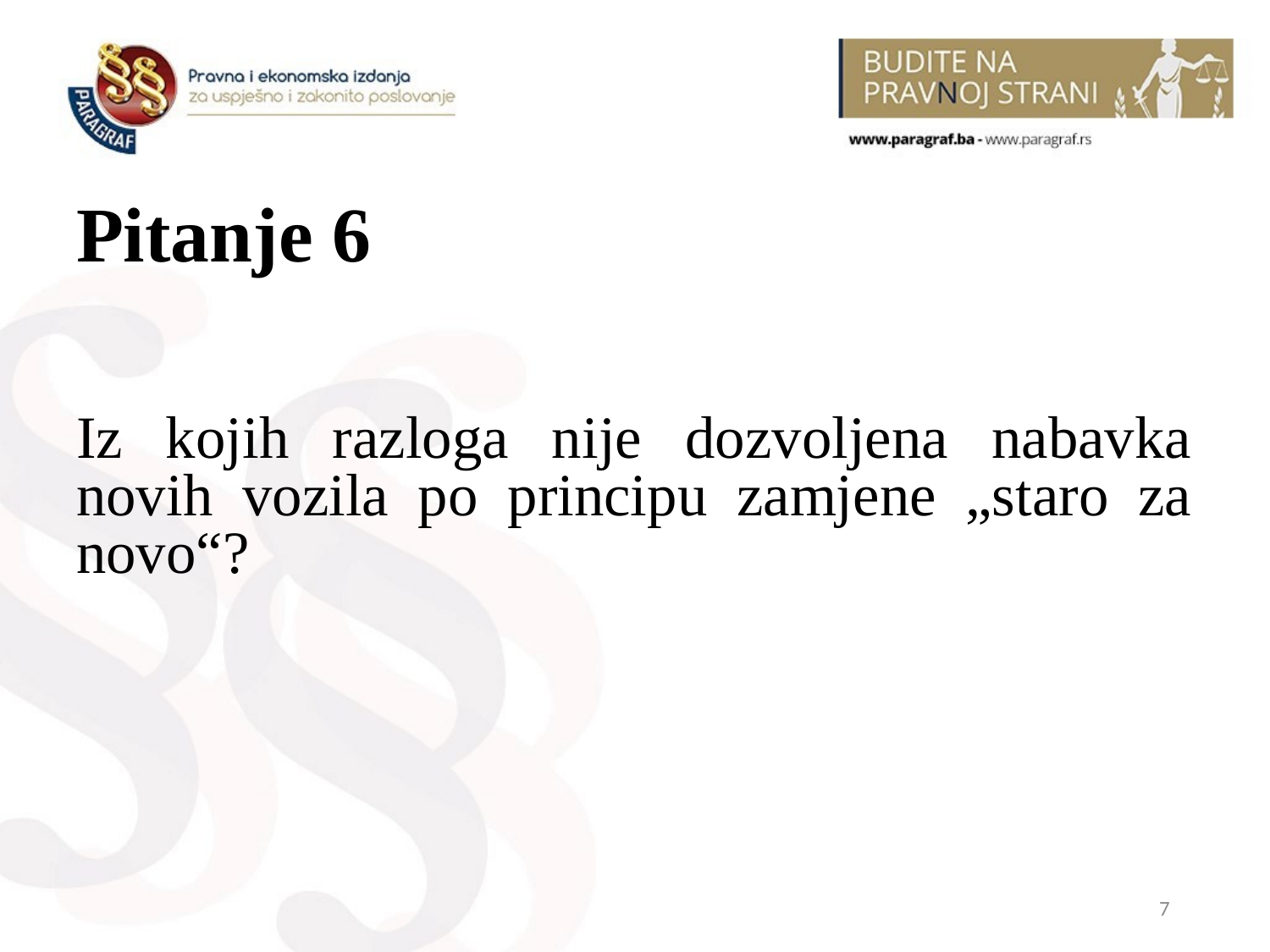

# Pitanje 6
Iz kojih razloga nije dozvoljena nabavka novih vozila po principu zamjene „staro za novo“?

7